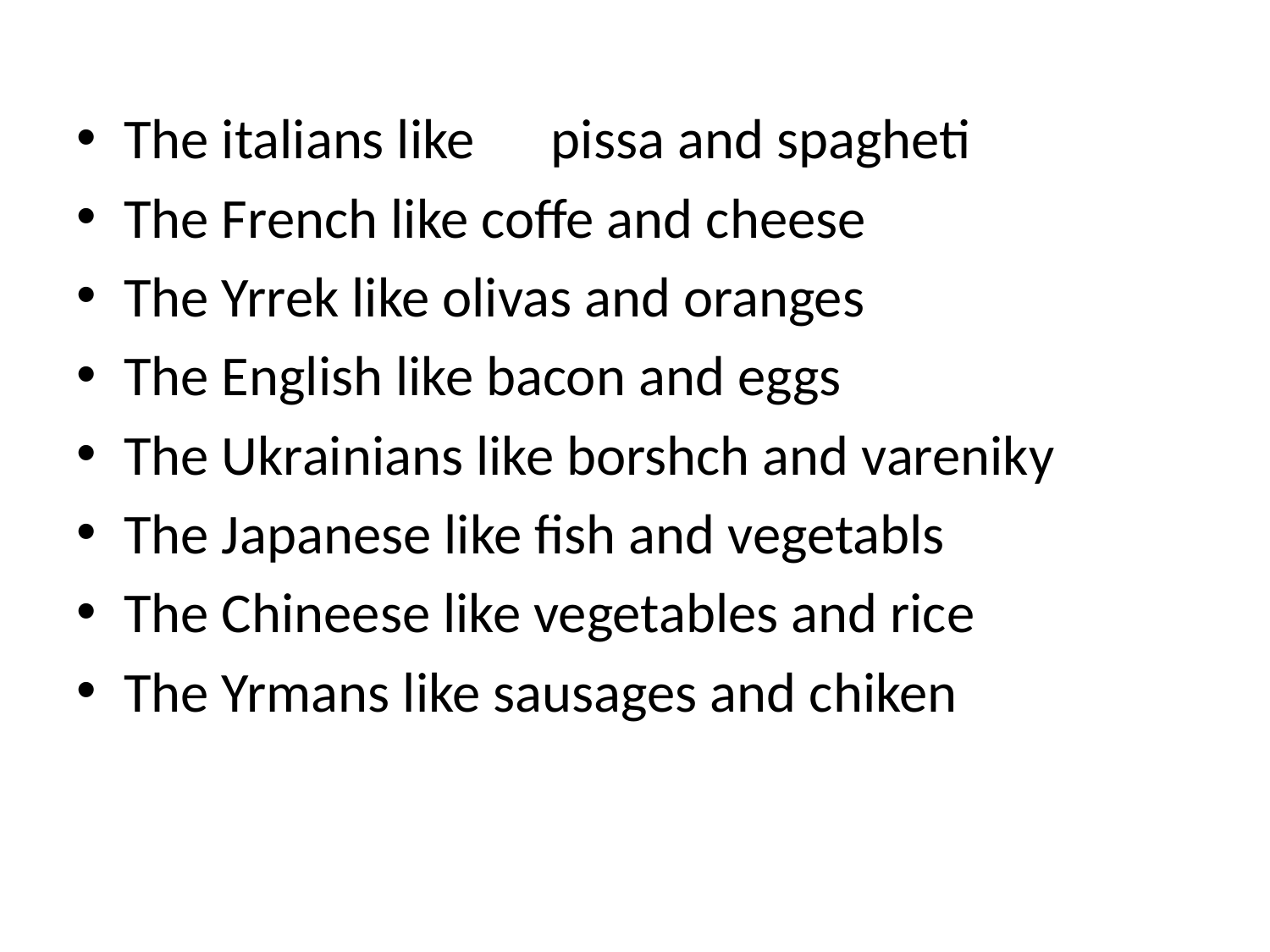

#
The italians like      pissa and spagheti
The French like coffe and cheese
The Yrrek like olivas and oranges
The English like bacon and eggs
The Ukrainians like borshch and vareniky
The Japanese like fish and vegetabls
The Chineese like vegetables and rice
The Yrmans like sausages and chiken